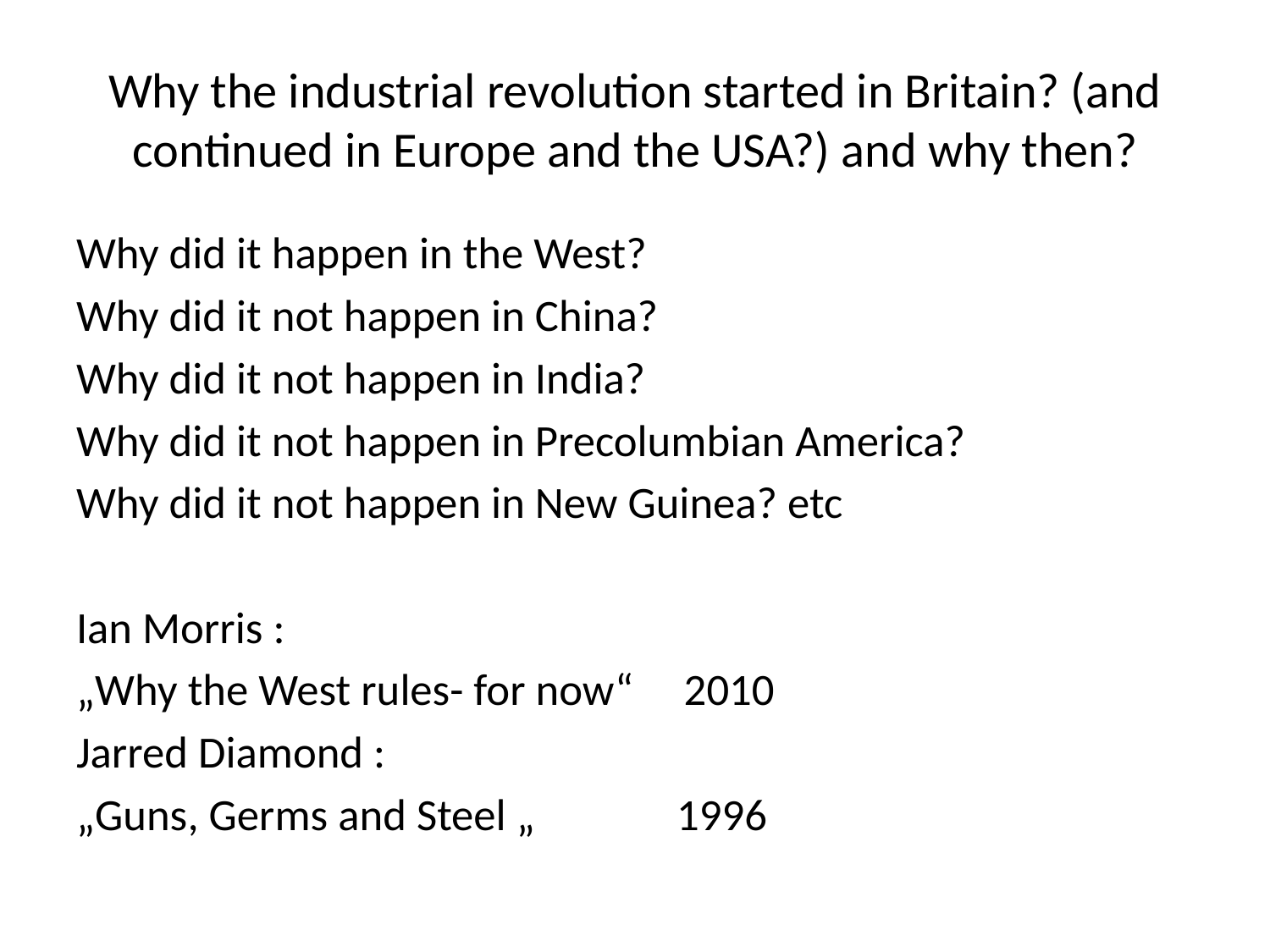

# Why the industrial revolution started in Britain? (and continued in Europe and the USA?) and why then?
Why did it happen in the West?
Why did it not happen in China?
Why did it not happen in India?
Why did it not happen in Precolumbian America?
Why did it not happen in New Guinea? etc

Ian Morris :
„Why the West rules- for now“     2010
Jarred Diamond :
„Guns, Germs and Steel „              1996